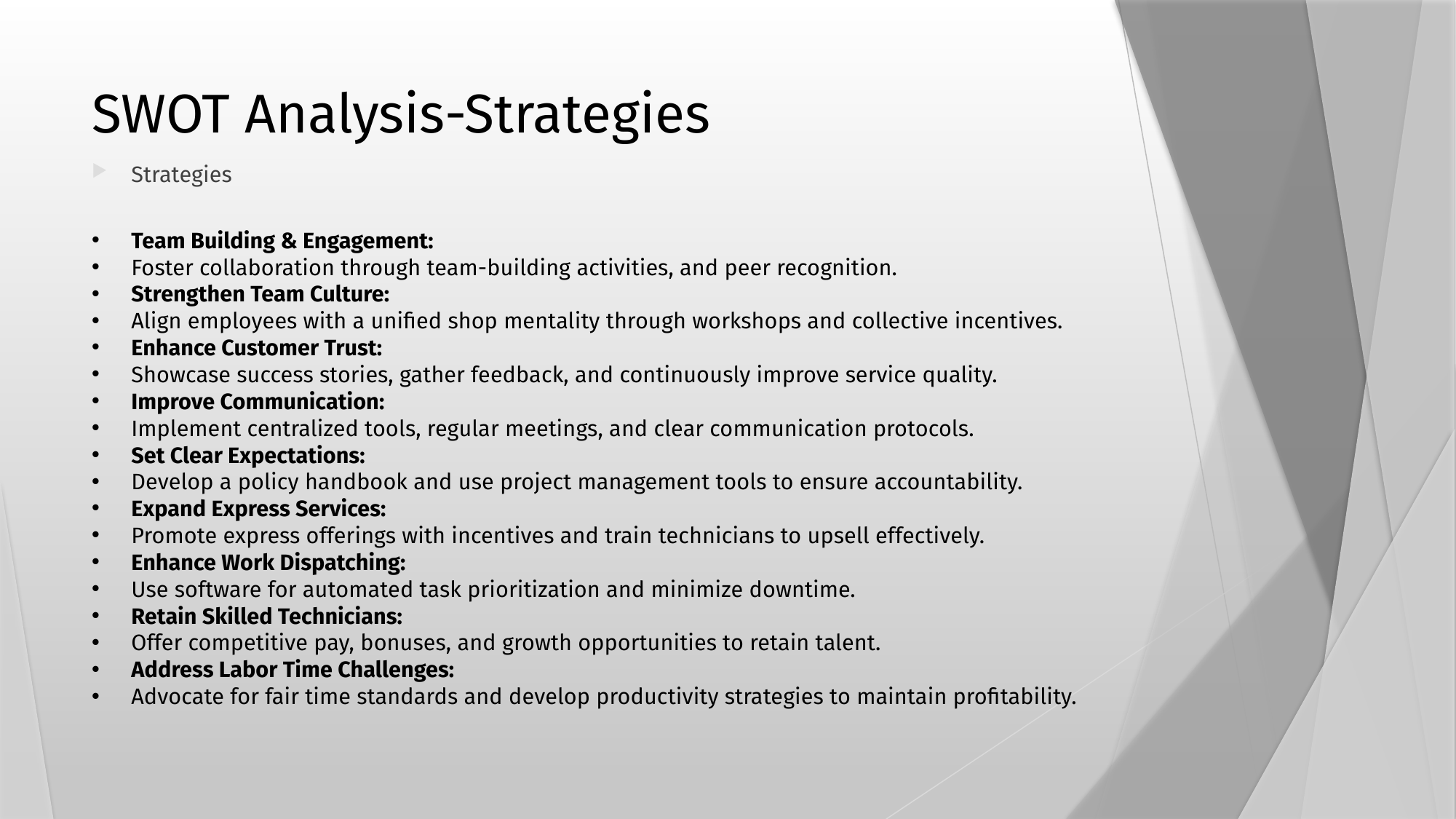

# SWOT Analysis-Strategies
Strategies

Team Building & Engagement:
Foster collaboration through team-building activities, and peer recognition.
Strengthen Team Culture:
Align employees with a unified shop mentality through workshops and collective incentives.
Enhance Customer Trust:
Showcase success stories, gather feedback, and continuously improve service quality.
Improve Communication:
Implement centralized tools, regular meetings, and clear communication protocols.
Set Clear Expectations:
Develop a policy handbook and use project management tools to ensure accountability.
Expand Express Services:
Promote express offerings with incentives and train technicians to upsell effectively.
Enhance Work Dispatching:
Use software for automated task prioritization and minimize downtime.
Retain Skilled Technicians:
Offer competitive pay, bonuses, and growth opportunities to retain talent.
Address Labor Time Challenges:
Advocate for fair time standards and develop productivity strategies to maintain profitability.